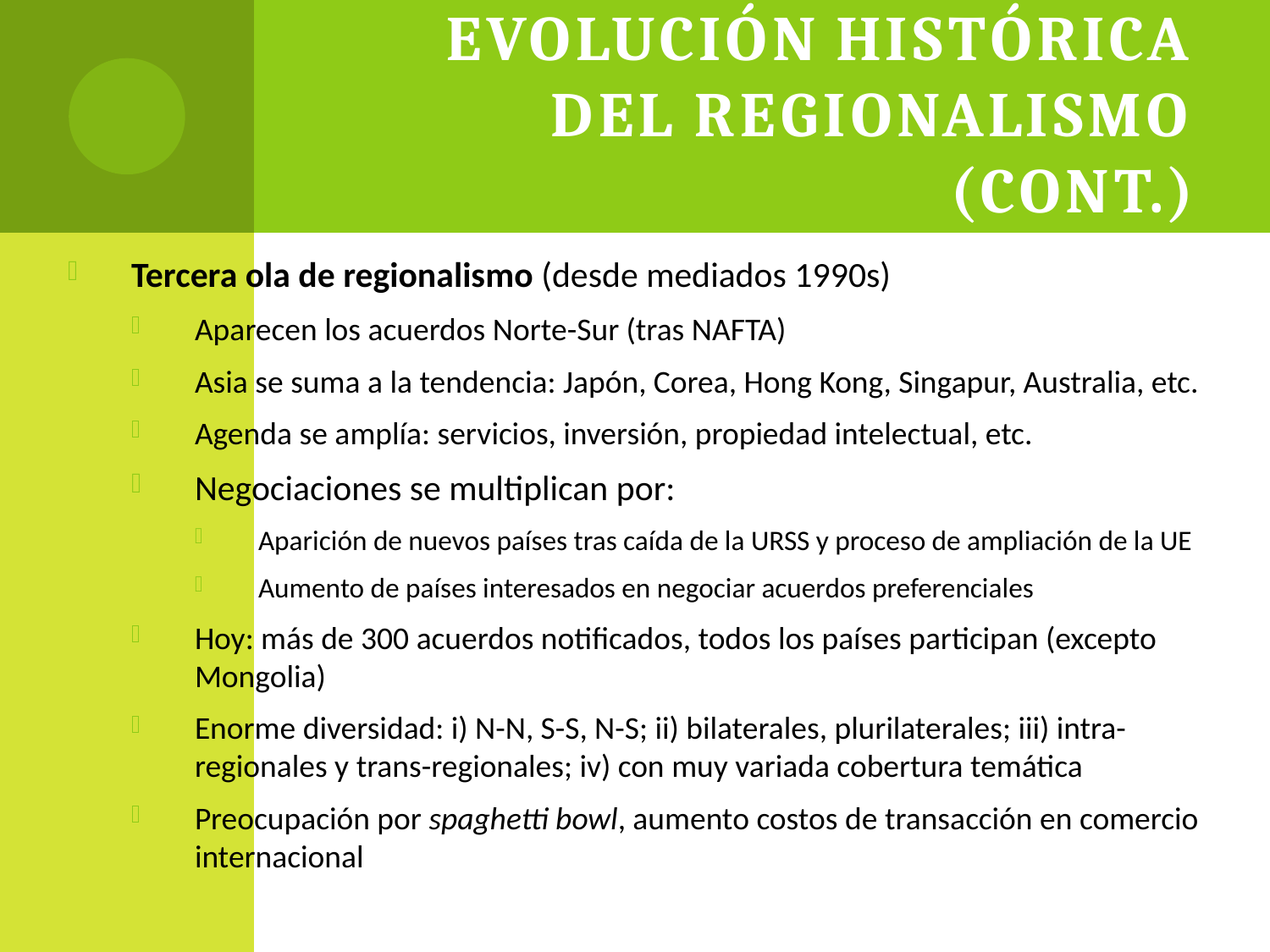

# Evolución histórica del regionalismo (Cont.)
Tercera ola de regionalismo (desde mediados 1990s)
Aparecen los acuerdos Norte-Sur (tras NAFTA)
Asia se suma a la tendencia: Japón, Corea, Hong Kong, Singapur, Australia, etc.
Agenda se amplía: servicios, inversión, propiedad intelectual, etc.
Negociaciones se multiplican por:
Aparición de nuevos países tras caída de la URSS y proceso de ampliación de la UE
Aumento de países interesados en negociar acuerdos preferenciales
Hoy: más de 300 acuerdos notificados, todos los países participan (excepto Mongolia)
Enorme diversidad: i) N-N, S-S, N-S; ii) bilaterales, plurilaterales; iii) intra-regionales y trans-regionales; iv) con muy variada cobertura temática
Preocupación por spaghetti bowl, aumento costos de transacción en comercio internacional